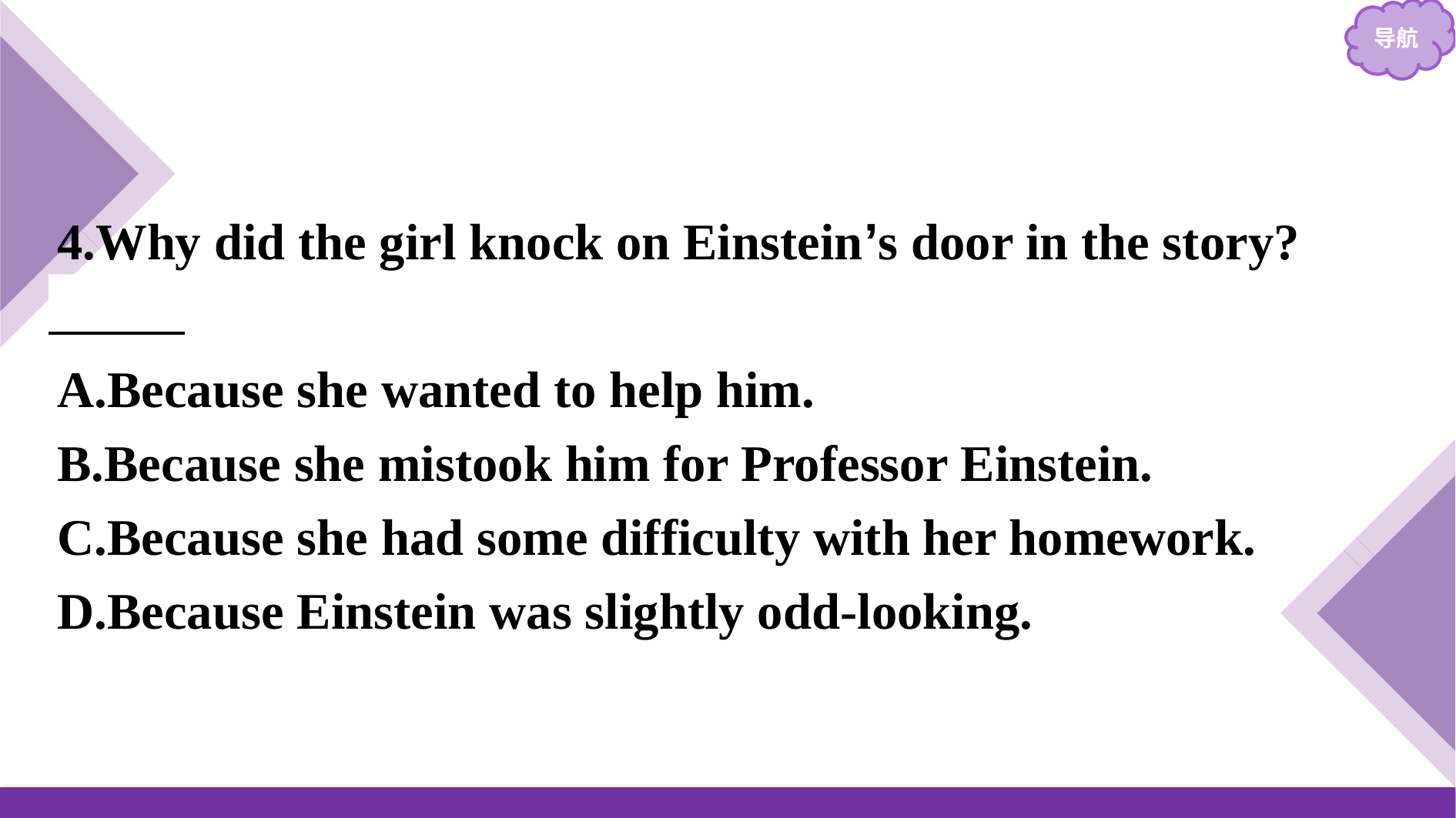

4.Why did the girl knock on Einstein’s door in the story?　C
A.Because she wanted to help him.
B.Because she mistook him for Professor Einstein.
C.Because she had some difficulty with her homework.
D.Because Einstein was slightly odd-looking.